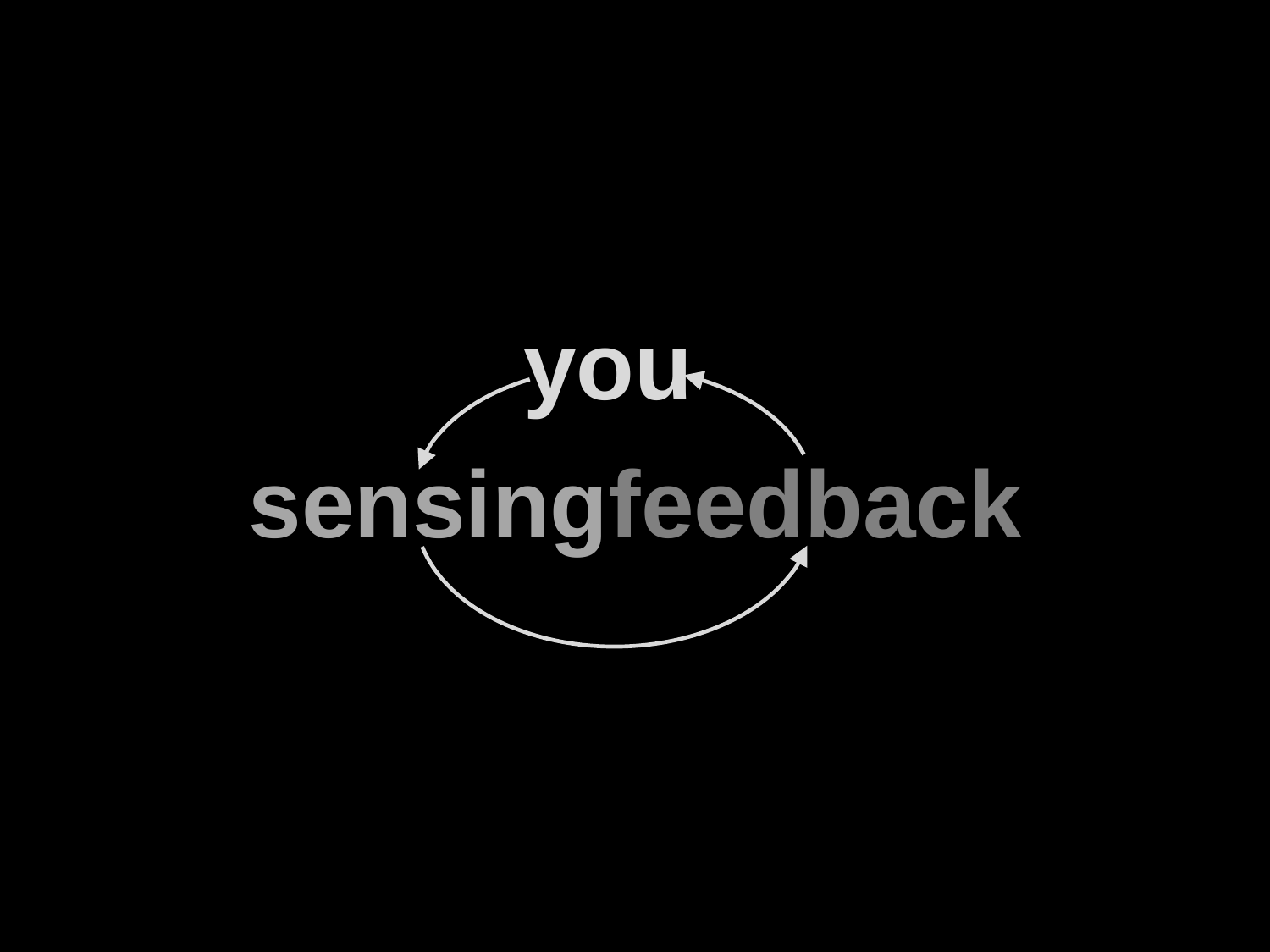

Where do I introduce that this work is often called?
Persuasive technology
Quantified self
Personal informatics
Eco-feedback
you

sensing
feedback